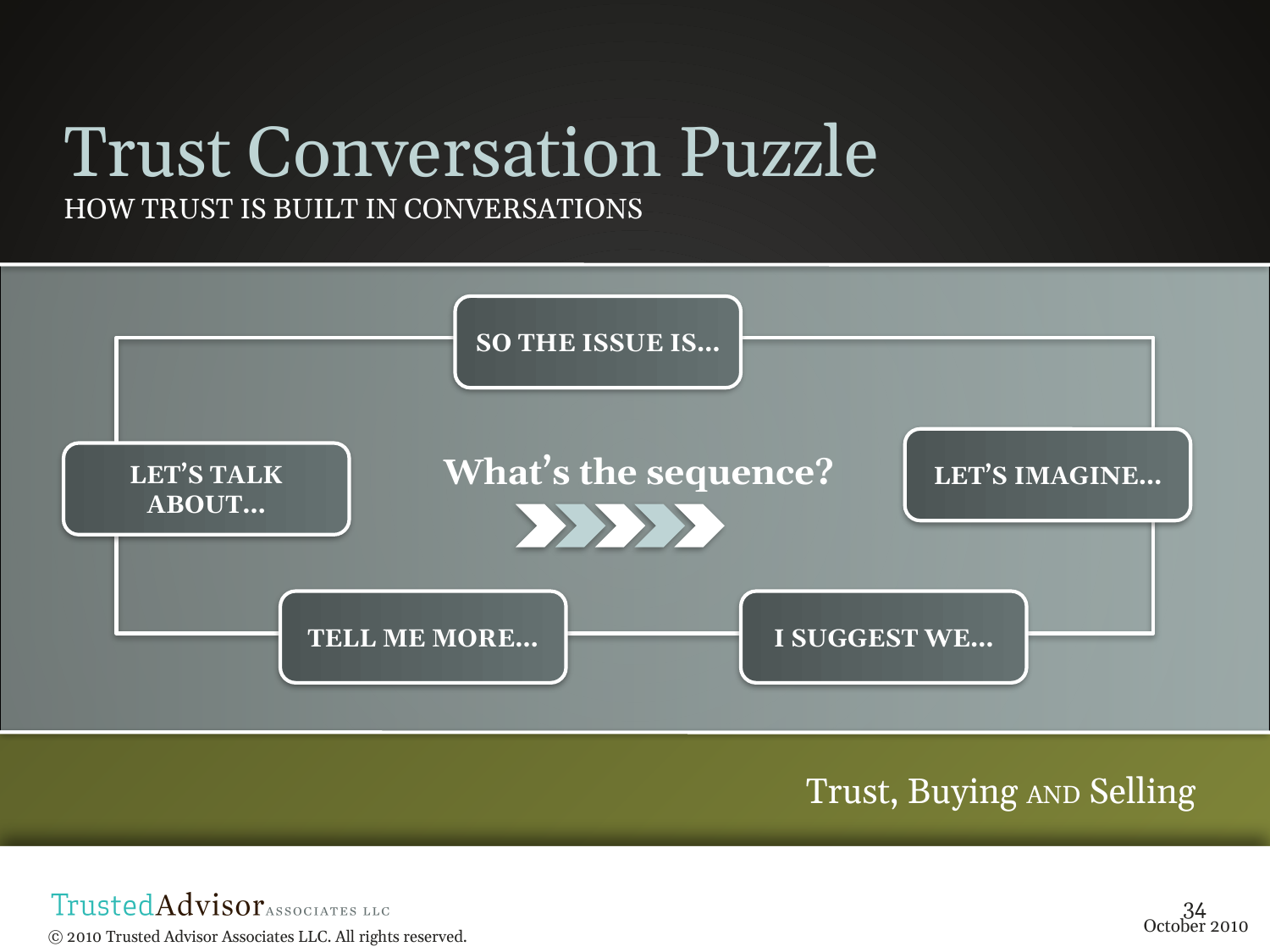

# Trust Conversation Puzzle
How trust is built IN CONVERSATIONS
So the issue is…

Let’s imagine…
Let’s talk about…
 What’s the sequence?

tell me more…
I suggest we…